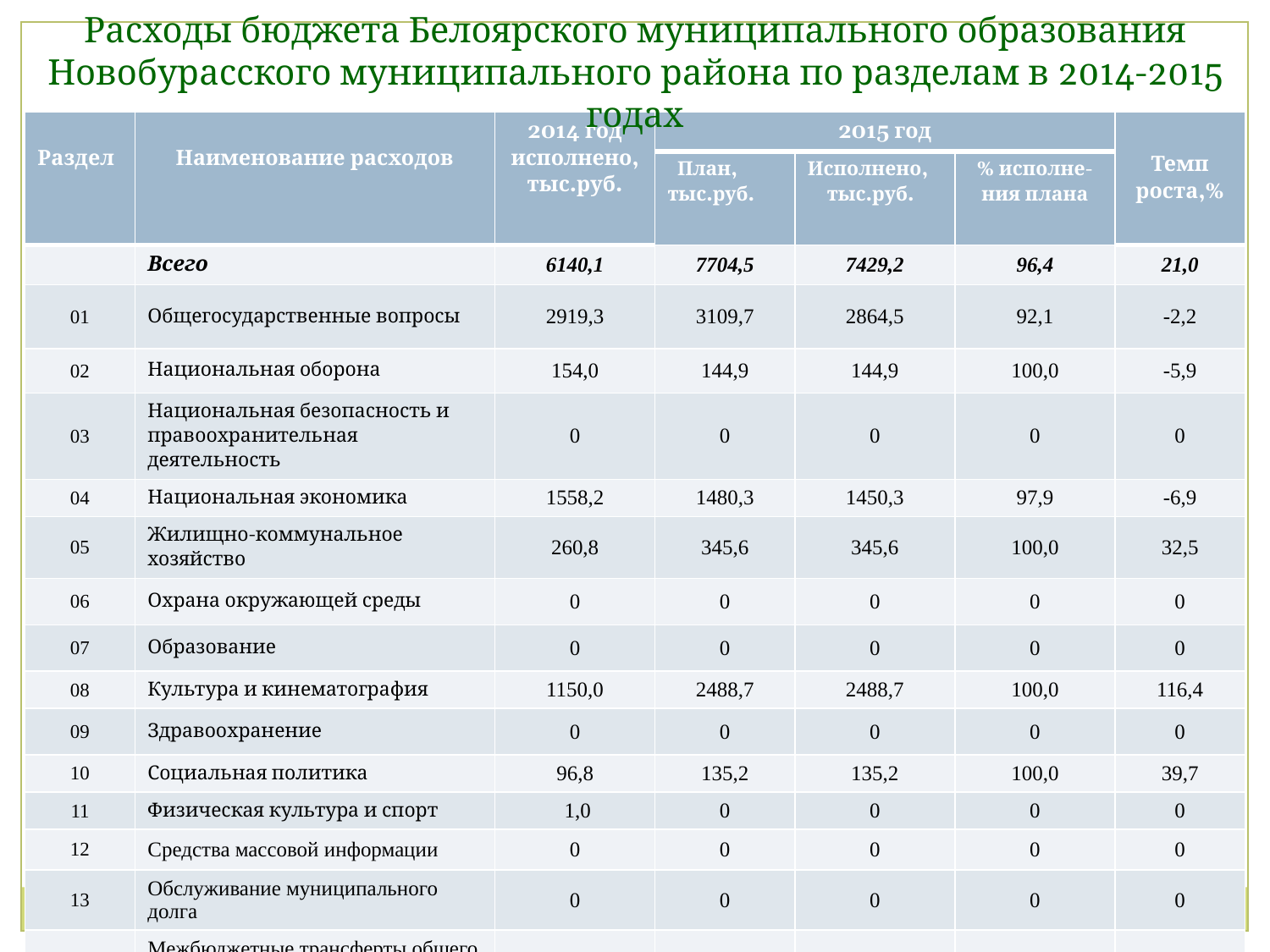

Расходы бюджета Белоярского муниципального образования
Новобурасского муниципального района по разделам в 2014-2015 годах
| Раздел | Наименование расходов | 2014 год исполнено, тыс.руб. | 2015 год |  |  | Темп роста,% |
| --- | --- | --- | --- | --- | --- | --- |
|  |  |  | План, тыс.руб. | Исполнено, тыс.руб. | % исполне- ния плана |  |
|  | Всего | 6140,1 | 7704,5 | 7429,2 | 96,4 | 21,0 |
| 01 | Общегосударственные вопросы | 2919,3 | 3109,7 | 2864,5 | 92,1 | -2,2 |
| 02 | Национальная оборона | 154,0 | 144,9 | 144,9 | 100,0 | -5,9 |
| 03 | Национальная безопасность и правоохранительная деятельность | 0 | 0 | 0 | 0 | 0 |
| 04 | Национальная экономика | 1558,2 | 1480,3 | 1450,3 | 97,9 | -6,9 |
| 05 | Жилищно-коммунальное хозяйство | 260,8 | 345,6 | 345,6 | 100,0 | 32,5 |
| 06 | Охрана окружающей среды | 0 | 0 | 0 | 0 | 0 |
| 07 | Образование | 0 | 0 | 0 | 0 | 0 |
| 08 | Культура и кинематография | 1150,0 | 2488,7 | 2488,7 | 100,0 | 116,4 |
| 09 | Здравоохранение | 0 | 0 | 0 | 0 | 0 |
| 10 | Социальная политика | 96,8 | 135,2 | 135,2 | 100,0 | 39,7 |
| 11 | Физическая культура и спорт | 1,0 | 0 | 0 | 0 | 0 |
| 12 | Средства массовой информации | 0 | 0 | 0 | 0 | 0 |
| 13 | Обслуживание муниципального долга | 0 | 0 | 0 | 0 | 0 |
| 14 | Межбюджетные трансферты общего характера бюджетам поселений | 0 | 0 | 0 | 0 | 0 |